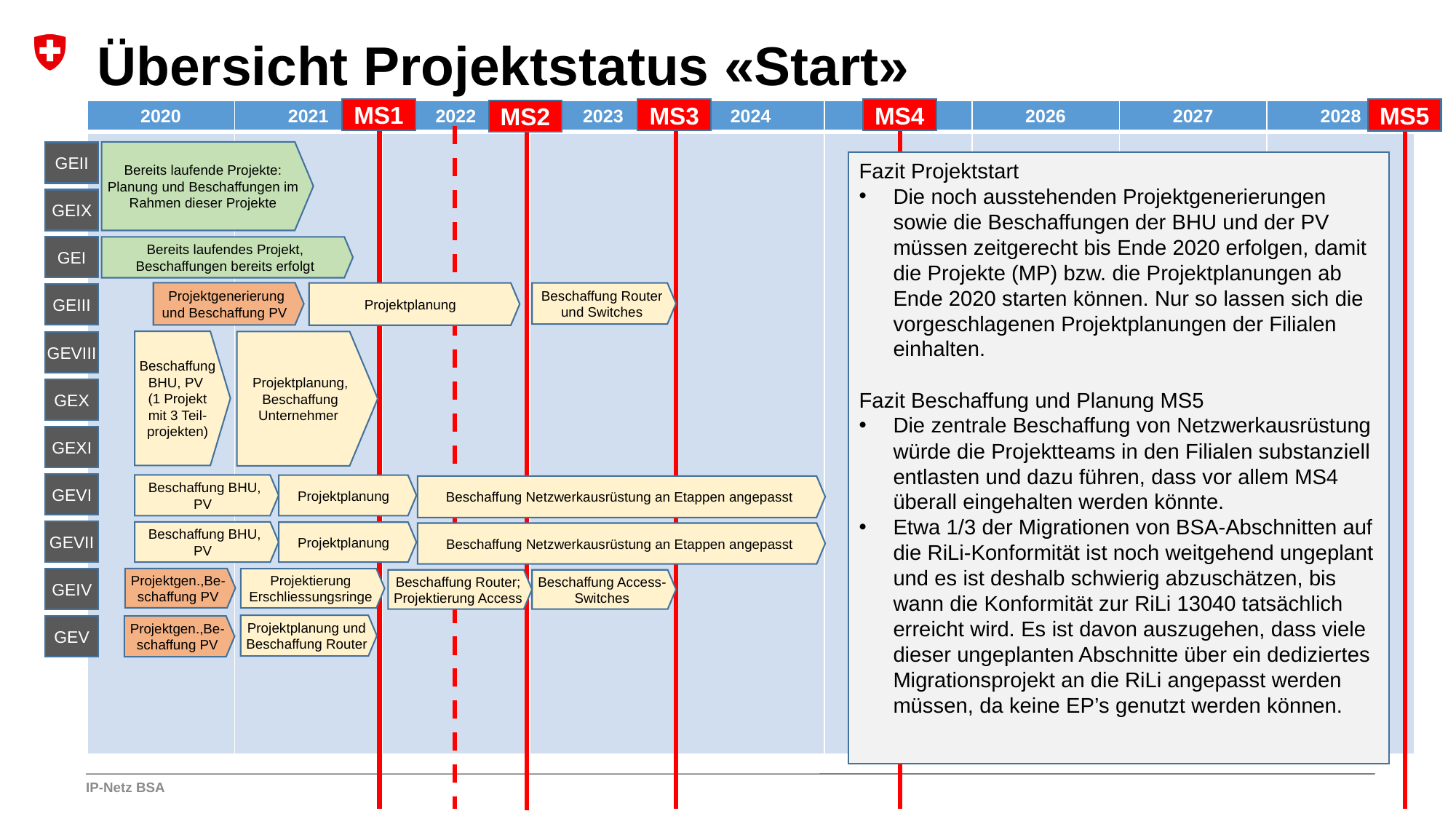

# Übersicht Projektstatus «Start»
MS1
MS4
MS3
MS5
MS2
| 2020 | 2021 | 2022 | 2023 | 2024 | 2025 | 2026 | 2027 | 2028 |
| --- | --- | --- | --- | --- | --- | --- | --- | --- |
|  |  |  |  |  |  |  |  |  |
Bereits laufende Projekte: Planung und Beschaffungen im Rahmen dieser Projekte
GEII
Fazit Projektstart
Die noch ausstehenden Projektgenerierungen sowie die Beschaffungen der BHU und der PV müssen zeitgerecht bis Ende 2020 erfolgen, damit die Projekte (MP) bzw. die Projektplanungen ab Ende 2020 starten können. Nur so lassen sich die vorgeschlagenen Projektplanungen der Filialen einhalten.

Fazit Beschaffung und Planung MS5
Die zentrale Beschaffung von Netzwerkausrüstung würde die Projektteams in den Filialen substanziell entlasten und dazu führen, dass vor allem MS4 überall eingehalten werden könnte.
Etwa 1/3 der Migrationen von BSA-Abschnitten auf die RiLi-Konformität ist noch weitgehend ungeplant und es ist deshalb schwierig abzuschätzen, bis wann die Konformität zur RiLi 13040 tatsächlich erreicht wird. Es ist davon auszugehen, dass viele dieser ungeplanten Abschnitte über ein dediziertes Migrationsprojekt an die RiLi angepasst werden müssen, da keine EP’s genutzt werden können.

GEIX
GEI
Bereits laufendes Projekt, Beschaffungen bereits erfolgt
Projektgenerierung und Beschaffung PV
Beschaffung Router und Switches
Projektplanung
GEIII
Beschaffung BHU, PV
(1 Projekt mit 3 Teil-projekten)
Projektplanung, Beschaffung Unternehmer
GEVIII
GEX
GEXI
GEVI
Beschaffung BHU, PV
Projektplanung
Beschaffung Netzwerkausrüstung an Etappen angepasst
GEVII
Beschaffung BHU, PV
Projektplanung
Beschaffung Netzwerkausrüstung an Etappen angepasst
Projektgen.,Be-
schaffung PV
GEIV
Projektierung Erschliessungsringe
Beschaffung Access-Switches
Beschaffung Router; Projektierung Access
Projektplanung und Beschaffung Router
GEV
Projektgen.,Be-
schaffung PV
IP-Netz BSA